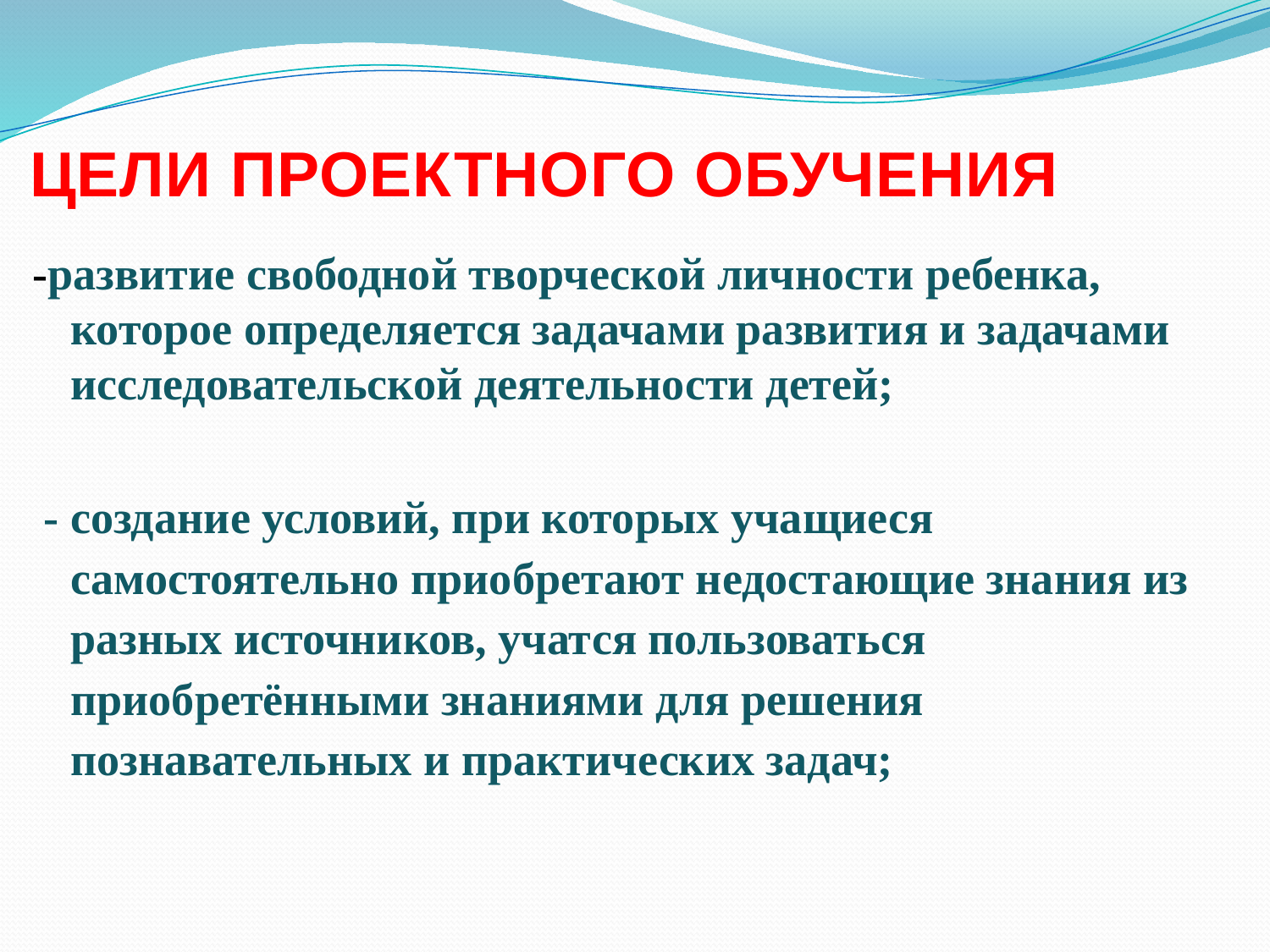

# ЦЕЛИ ПРОЕКТНОГО ОБУЧЕНИЯ
-развитие свободной творческой личности ребенка, которое определяется задачами развития и задачами исследовательской деятельности детей;

 - создание условий, при которых учащиеся самостоятельно приобретают недостающие знания из разных источников, учатся пользоваться приобретёнными знаниями для решения познавательных и практических задач;